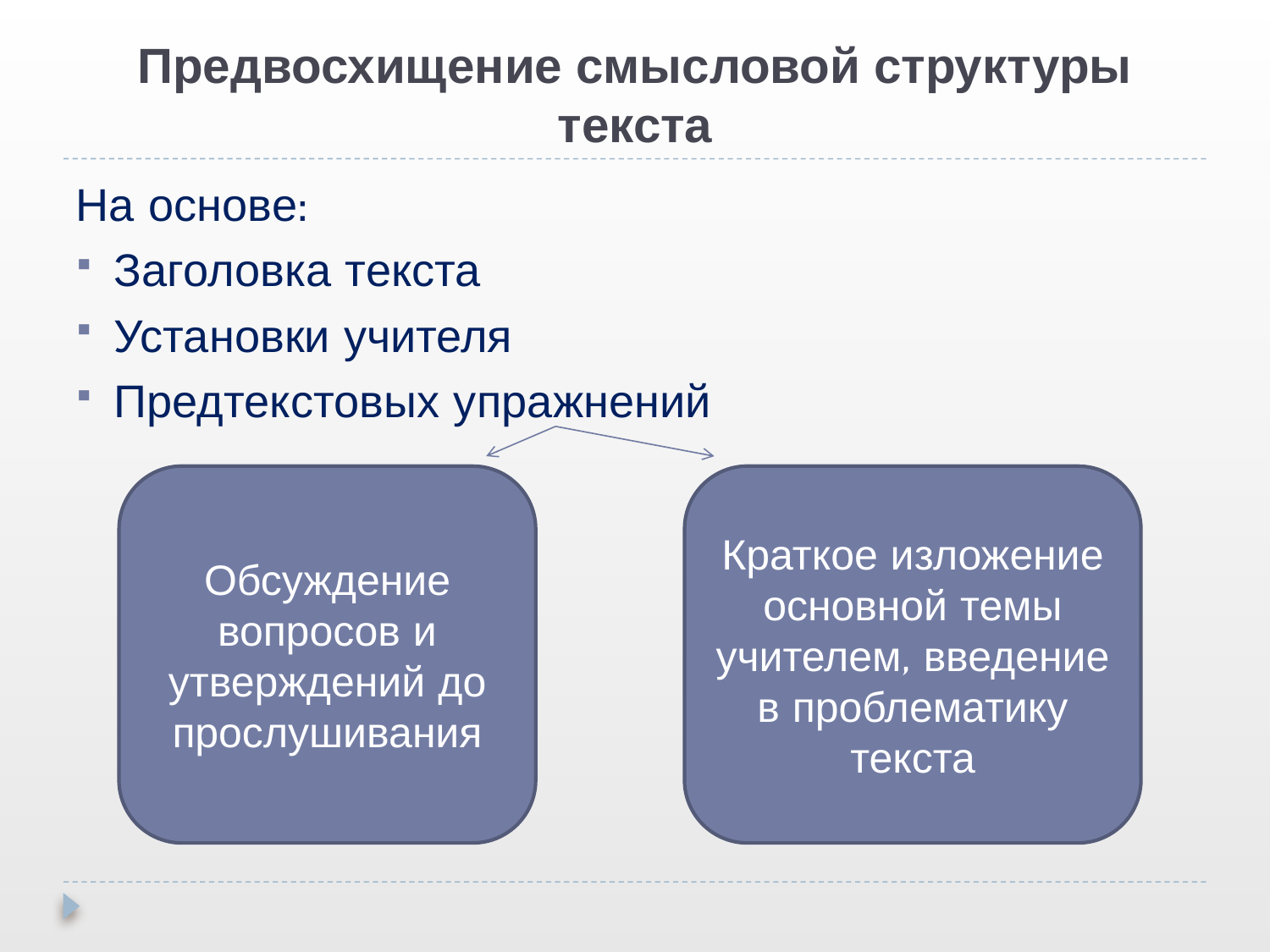

# Предвосхищение смысловой структуры текста
На основе:
Заголовка текста
Установки учителя
Предтекстовых упражнений
Обсуждение вопросов и утверждений до прослушивания
Краткое изложение основной темы учителем, введение в проблематику текста